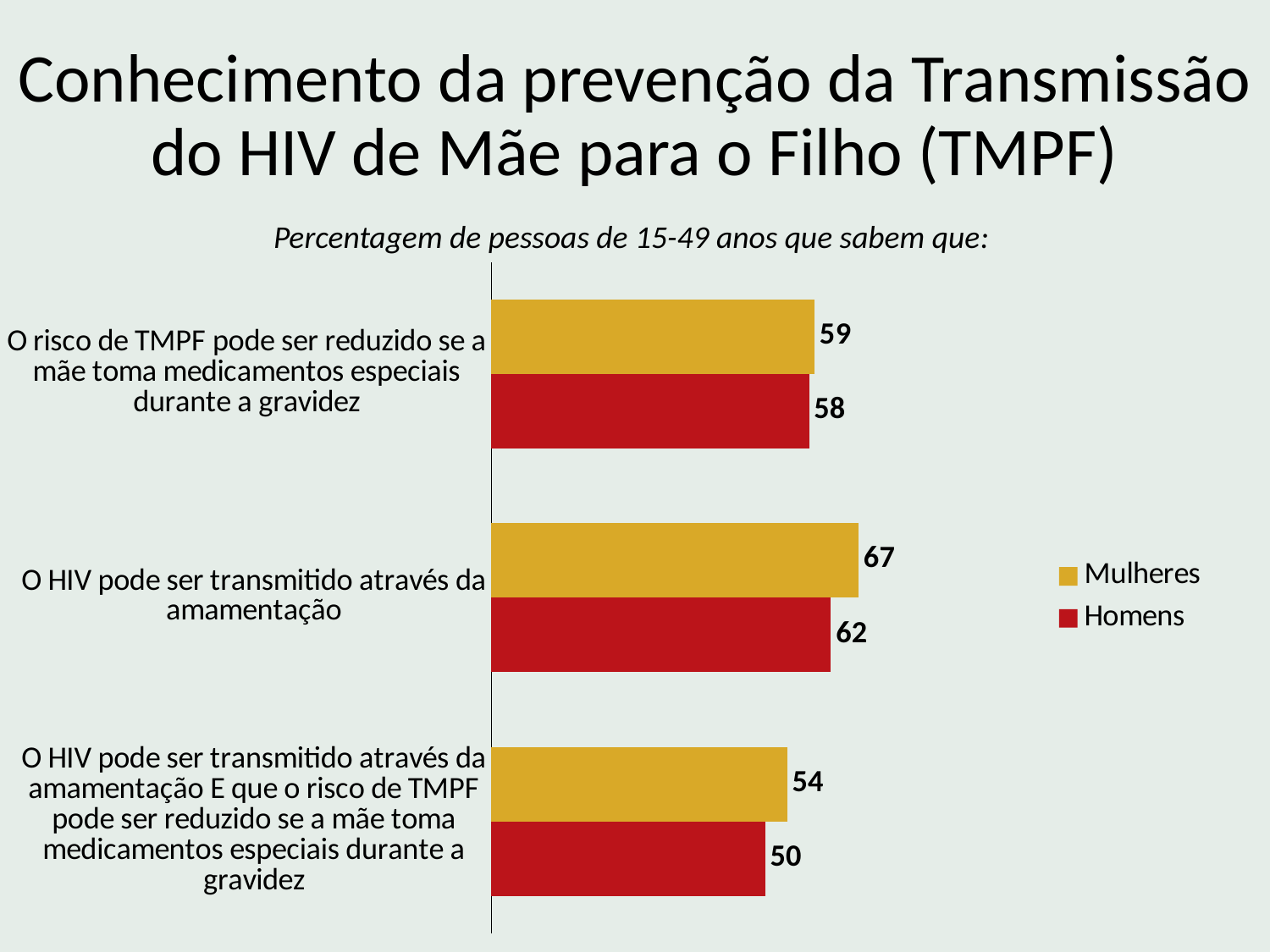

Conhecimento da prevenção da Transmissão do HIV de Mãe para o Filho (TMPF)
Percentagem de pessoas de 15-49 anos que sabem que:

### Chart

| Category | Homens | Mulheres |
|---|---|---|
| O HIV pode ser transmitido através da amamentação E que o risco de TMPF pode ser reduzido se a mãe toma medicamentos especiais durante a gravidez | 50.0 | 54.0 |
| O HIV pode ser transmitido através da amamentação | 62.0 | 67.0 |
| O risco de TMPF pode ser reduzido se a mãe toma medicamentos especiais durante a gravidez | 58.0 | 59.0 |